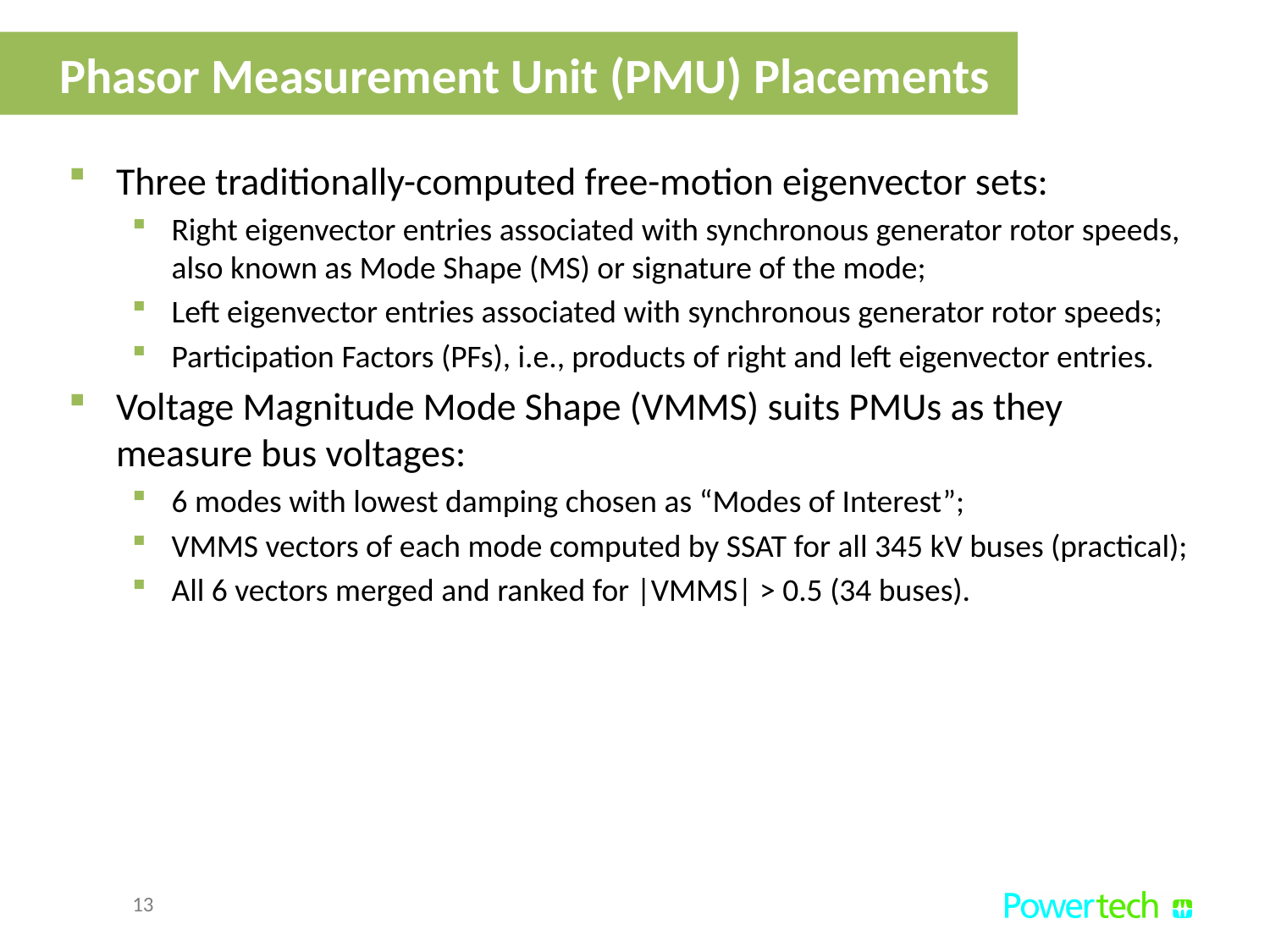

Phasor Measurement Unit (PMU) Placements
Three traditionally-computed free-motion eigenvector sets:
Right eigenvector entries associated with synchronous generator rotor speeds, also known as Mode Shape (MS) or signature of the mode;
Left eigenvector entries associated with synchronous generator rotor speeds;
Participation Factors (PFs), i.e., products of right and left eigenvector entries.
Voltage Magnitude Mode Shape (VMMS) suits PMUs as they measure bus voltages:
6 modes with lowest damping chosen as “Modes of Interest”;
VMMS vectors of each mode computed by SSAT for all 345 kV buses (practical);
All 6 vectors merged and ranked for |VMMS| > 0.5 (34 buses).
13